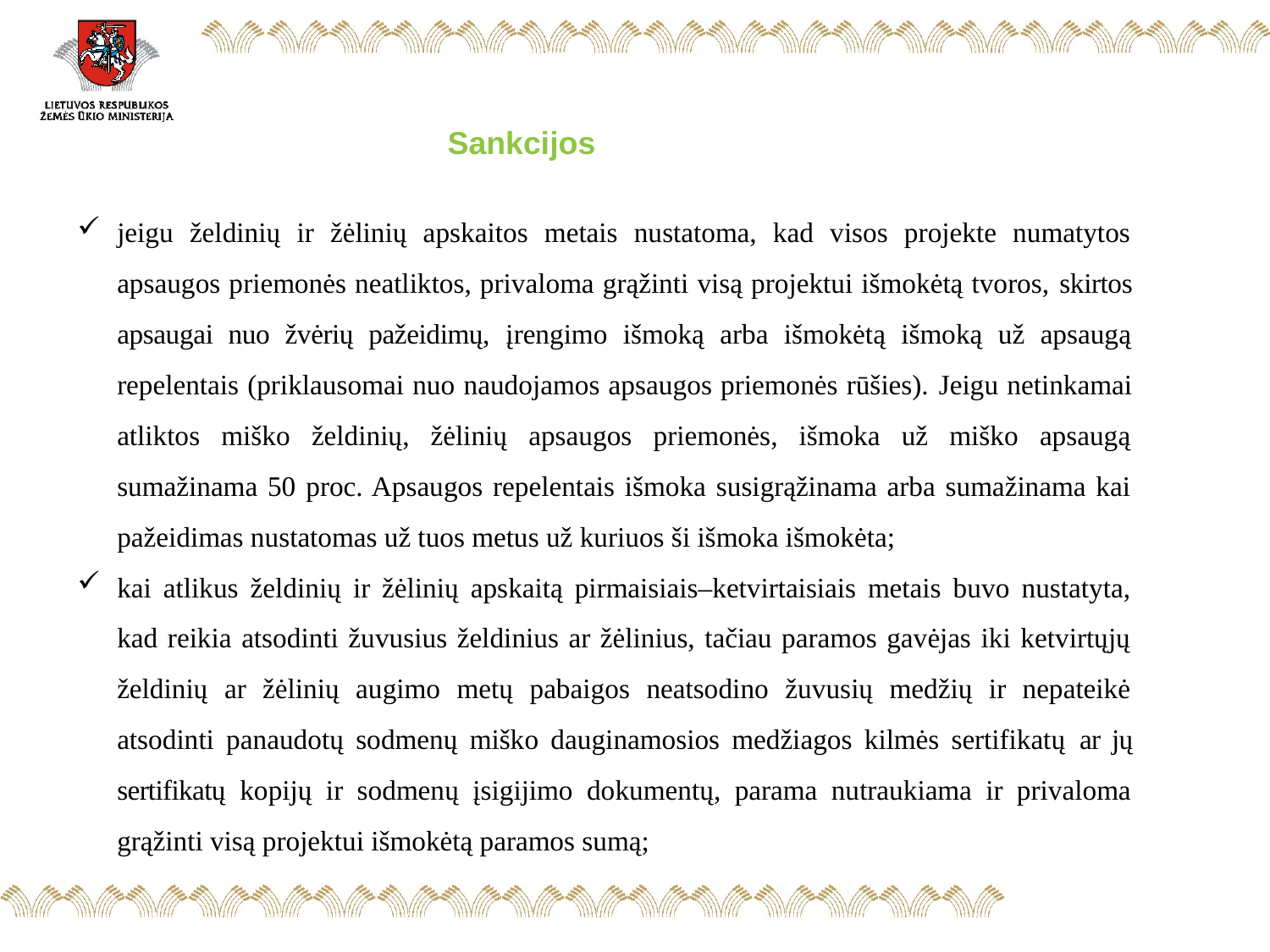

Sankcijos
jeigu želdinių ir žėlinių apskaitos metais nustatoma, kad visos projekte numatytos apsaugos priemonės neatliktos, privaloma grąžinti visą projektui išmokėtą tvoros, skirtos apsaugai nuo žvėrių pažeidimų, įrengimo išmoką arba išmokėtą išmoką už apsaugą repelentais (priklausomai nuo naudojamos apsaugos priemonės rūšies). Jeigu netinkamai atliktos miško želdinių, žėlinių apsaugos priemonės, išmoka už miško apsaugą sumažinama 50 proc. Apsaugos repelentais išmoka susigrąžinama arba sumažinama kai pažeidimas nustatomas už tuos metus už kuriuos ši išmoka išmokėta;
kai atlikus želdinių ir žėlinių apskaitą pirmaisiais–ketvirtaisiais metais buvo nustatyta, kad reikia atsodinti žuvusius želdinius ar žėlinius, tačiau paramos gavėjas iki ketvirtųjų želdinių ar žėlinių augimo metų pabaigos neatsodino žuvusių medžių ir nepateikė atsodinti panaudotų sodmenų miško dauginamosios medžiagos kilmės sertifikatų ar jų sertifikatų kopijų ir sodmenų įsigijimo dokumentų, parama nutraukiama ir privaloma grąžinti visą projektui išmokėtą paramos sumą;